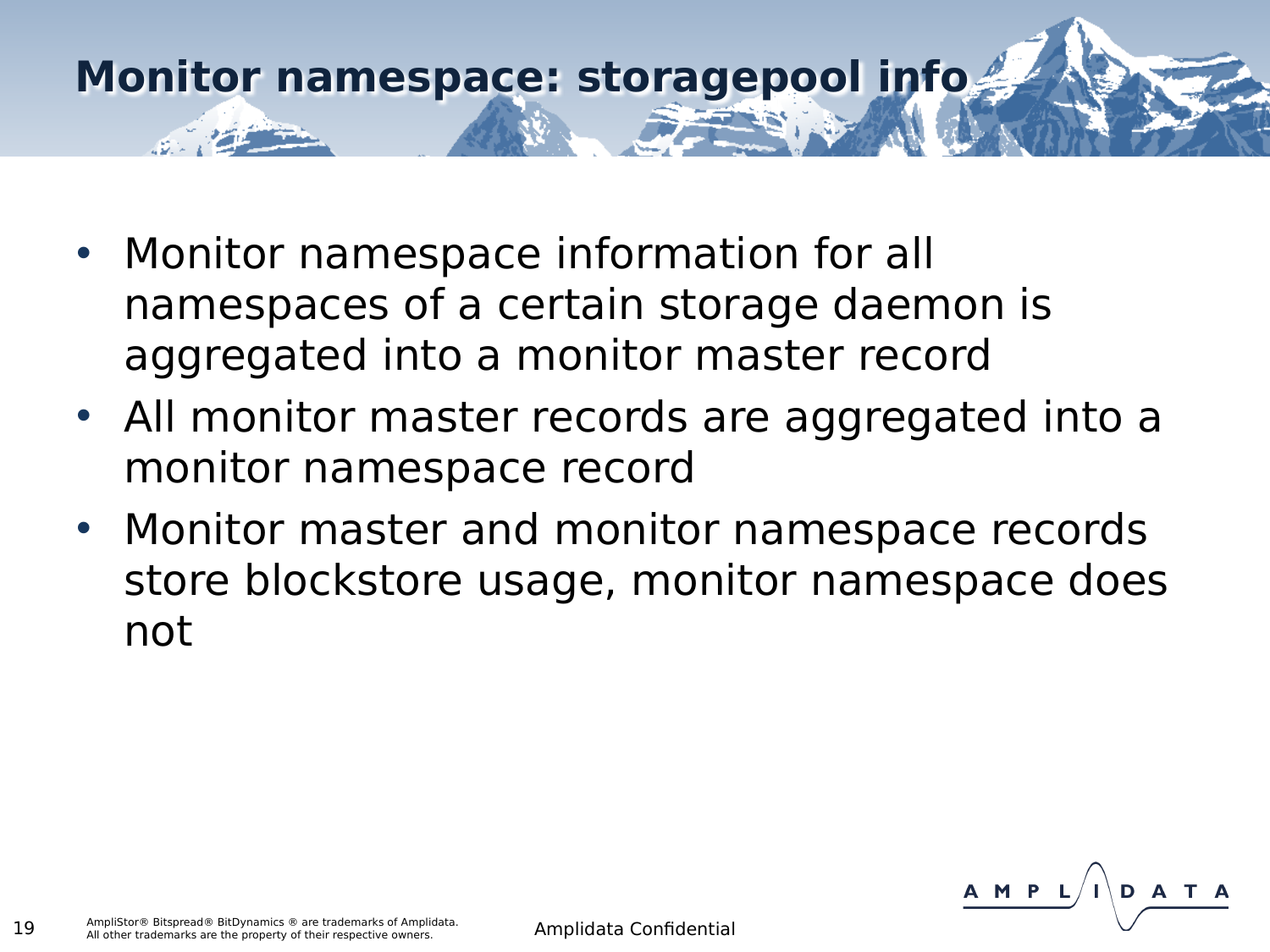

# Monitor namespace: storagepool info
Monitor namespace information for all namespaces of a certain storage daemon is aggregated into a monitor master record
All monitor master records are aggregated into a monitor namespace record
Monitor master and monitor namespace records store blockstore usage, monitor namespace does not
19
Amplidata Confidential